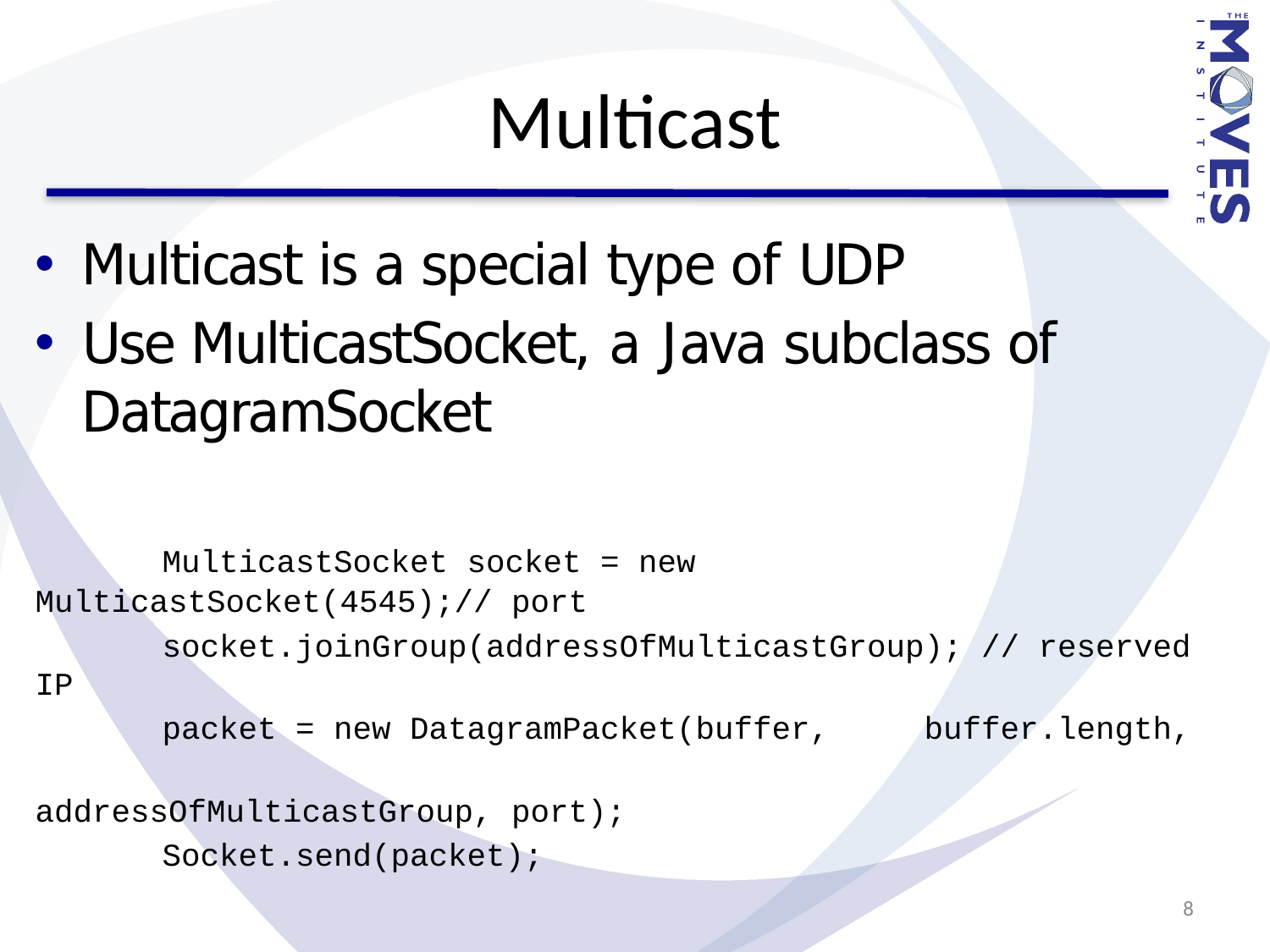

# Multicast
Multicast is a special type of UDP
Use MulticastSocket, a Java subclass of DatagramSocket

	MulticastSocket socket = new 	MulticastSocket(4545);// port
  	socket.joinGroup(addressOfMulticastGroup); // reserved IP
 	packet = new DatagramPacket(buffer, 	buffer.length,
					               addressOfMulticastGroup, port);
 	Socket.send(packet);
8